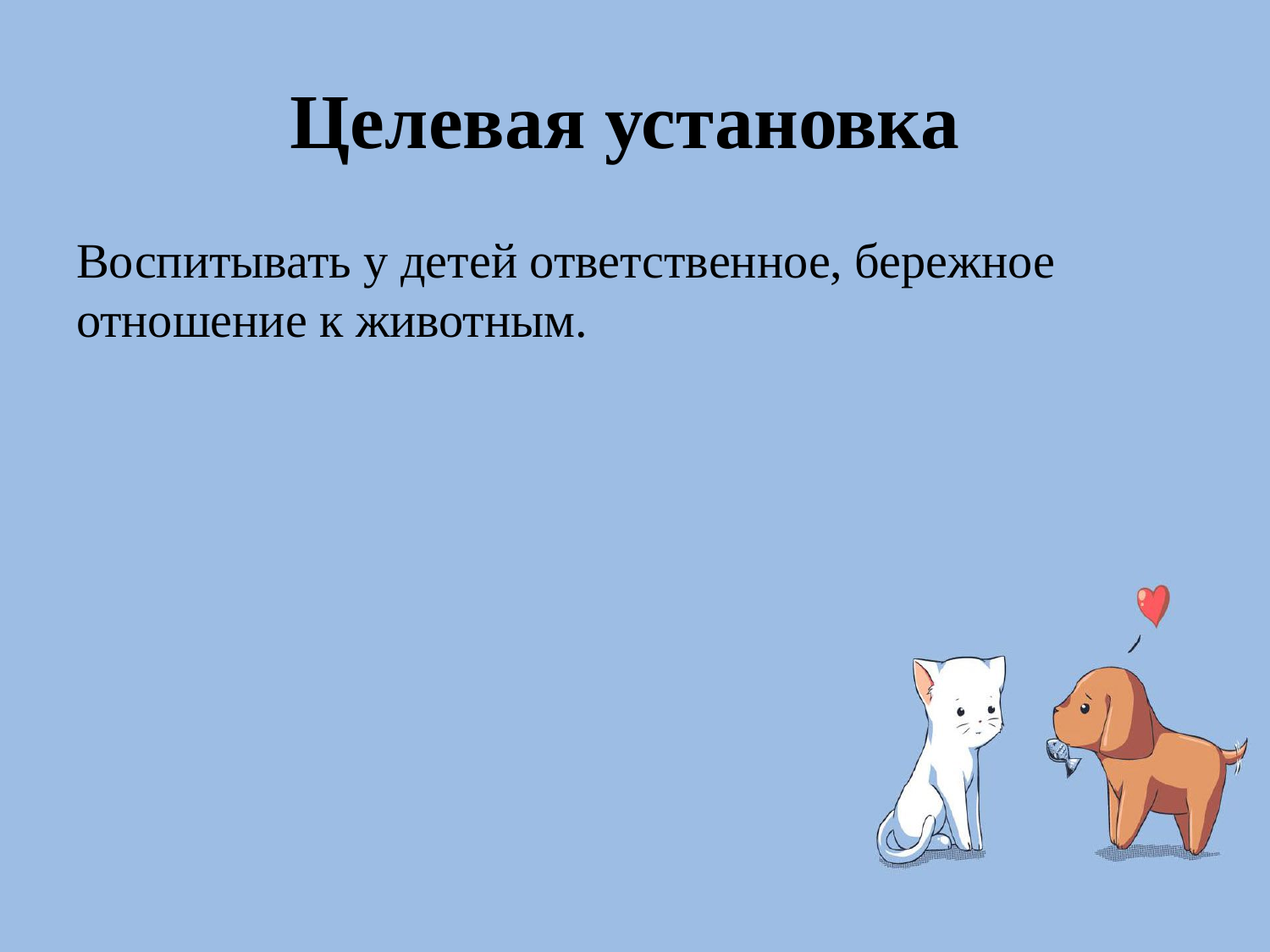

# Целевая установка
Воспитывать у детей ответственное, бережное отношение к животным.